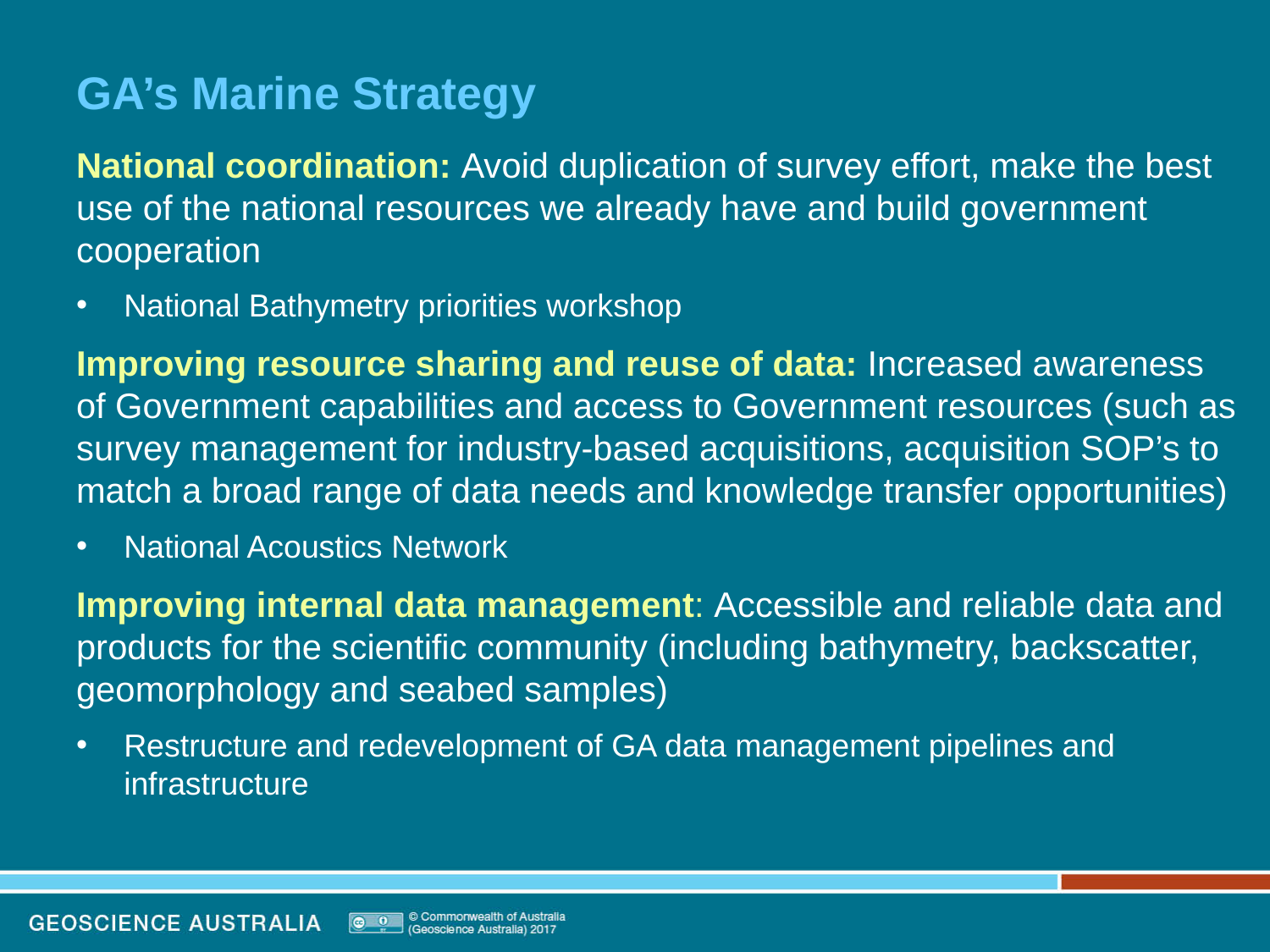

# GA’s Marine Strategy
National coordination: Avoid duplication of survey effort, make the best use of the national resources we already have and build government cooperation
National Bathymetry priorities workshop
Improving resource sharing and reuse of data: Increased awareness of Government capabilities and access to Government resources (such as survey management for industry-based acquisitions, acquisition SOP’s to match a broad range of data needs and knowledge transfer opportunities)
National Acoustics Network
Improving internal data management: Accessible and reliable data and products for the scientific community (including bathymetry, backscatter, geomorphology and seabed samples)
Restructure and redevelopment of GA data management pipelines and infrastructure